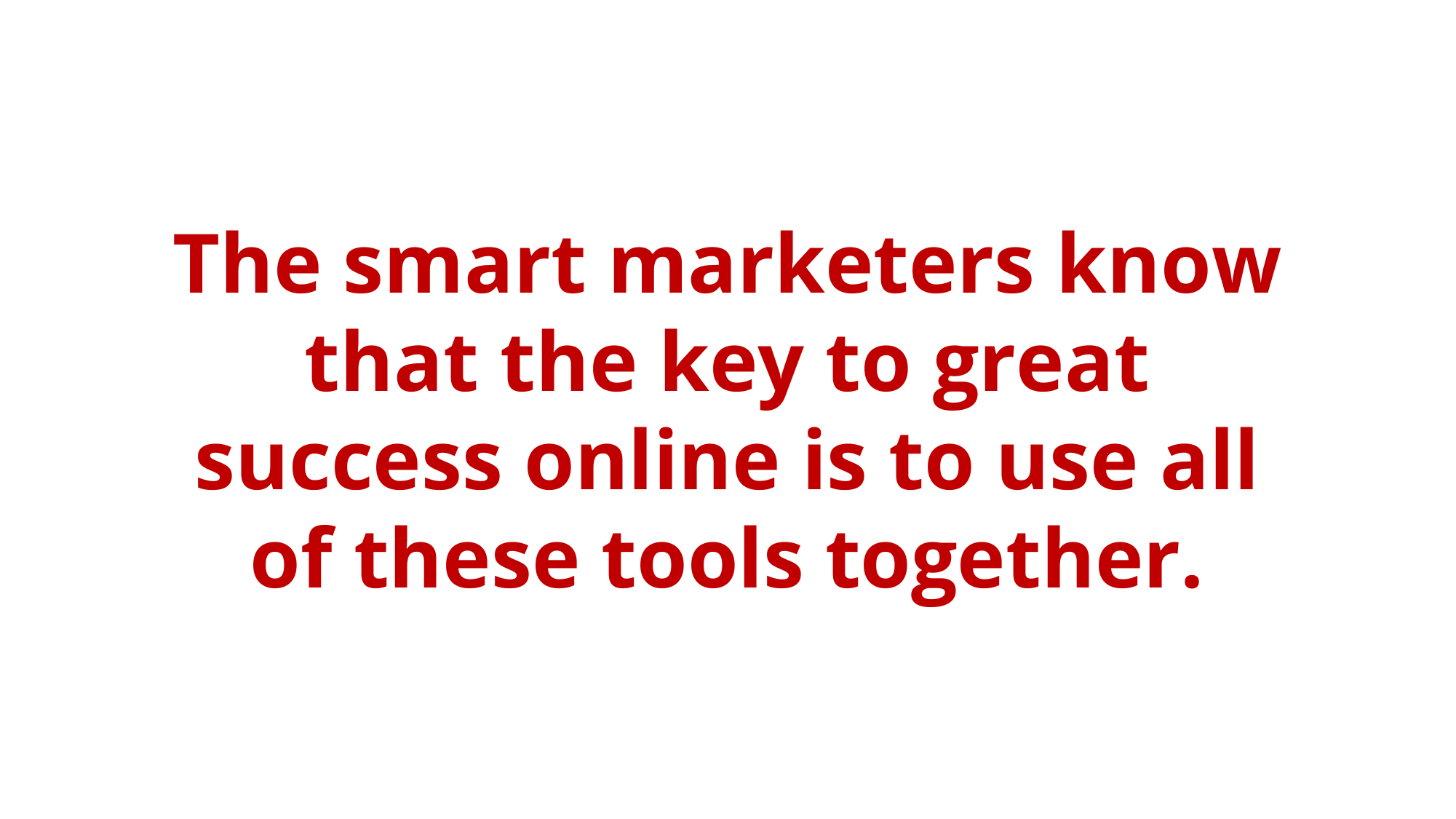

The smart marketers know that the key to great success online is to use all of these tools together.